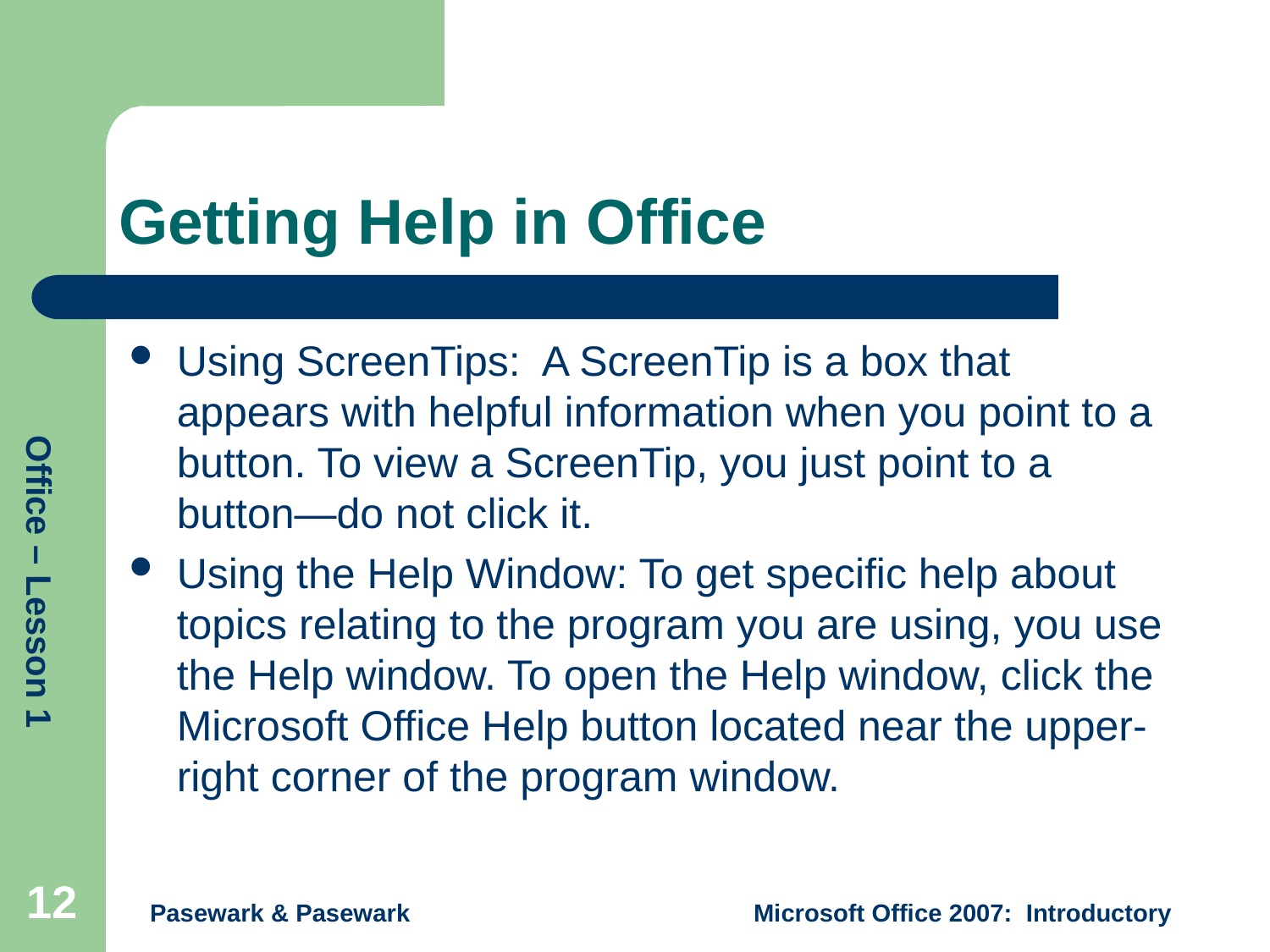

# Getting Help in Office
Using ScreenTips:  A ScreenTip is a box that appears with helpful information when you point to a button. To view a ScreenTip, you just point to a button—do not click it.
Using the Help Window: To get specific help about topics relating to the program you are using, you use the Help window. To open the Help window, click the Microsoft Office Help button located near the upper-right corner of the program window.

12
Pasewark & Pasewark
Microsoft Office 2007:  Introductory